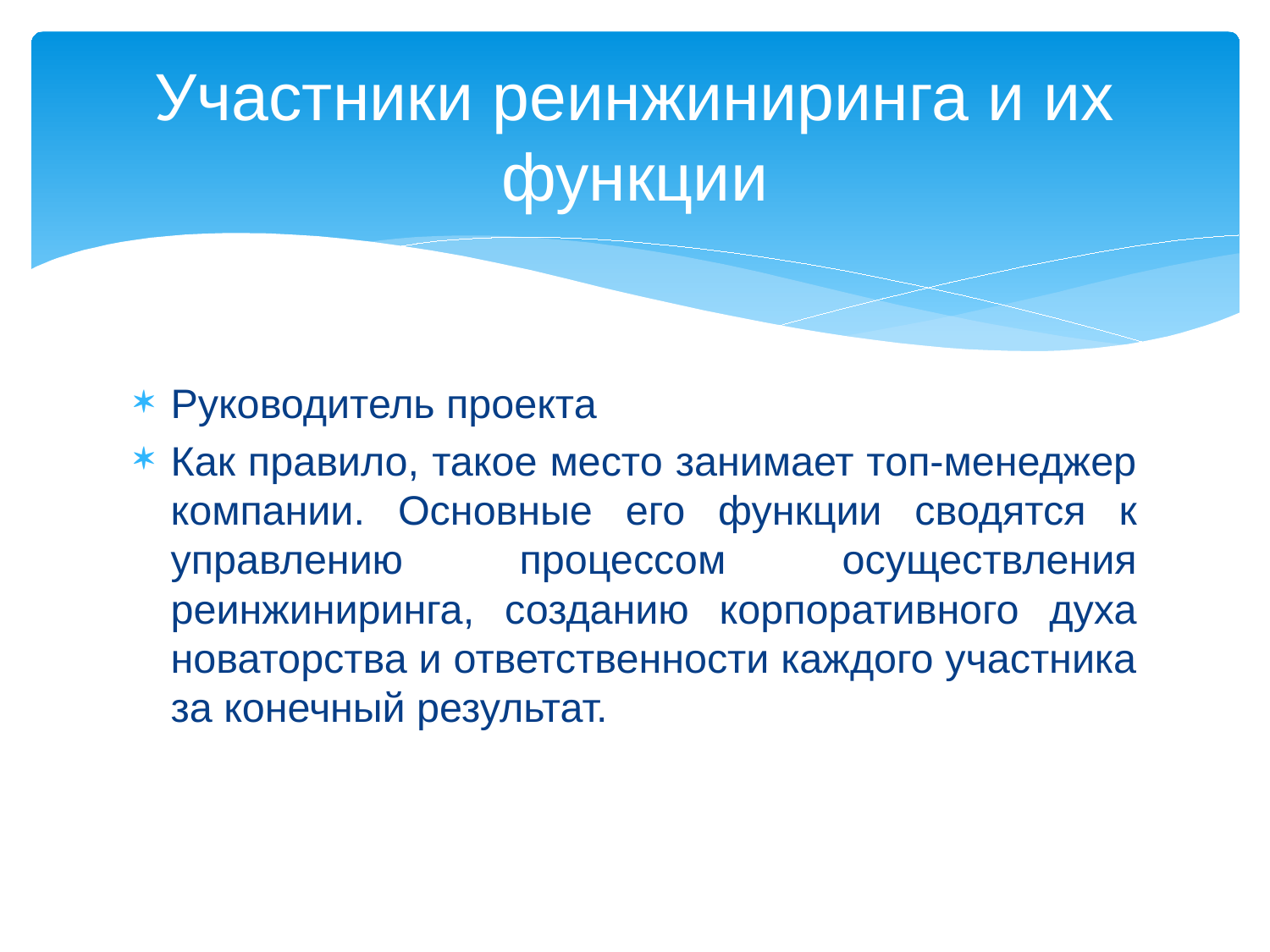

# Участники реинжиниринга и их функции
Руководитель проекта
Как правило, такое место занимает топ-менеджер компании. Основные его функции сводятся к управлению процессом осуществления реинжиниринга, созданию корпоративного духа новаторства и ответственности каждого участника за конечный результат.